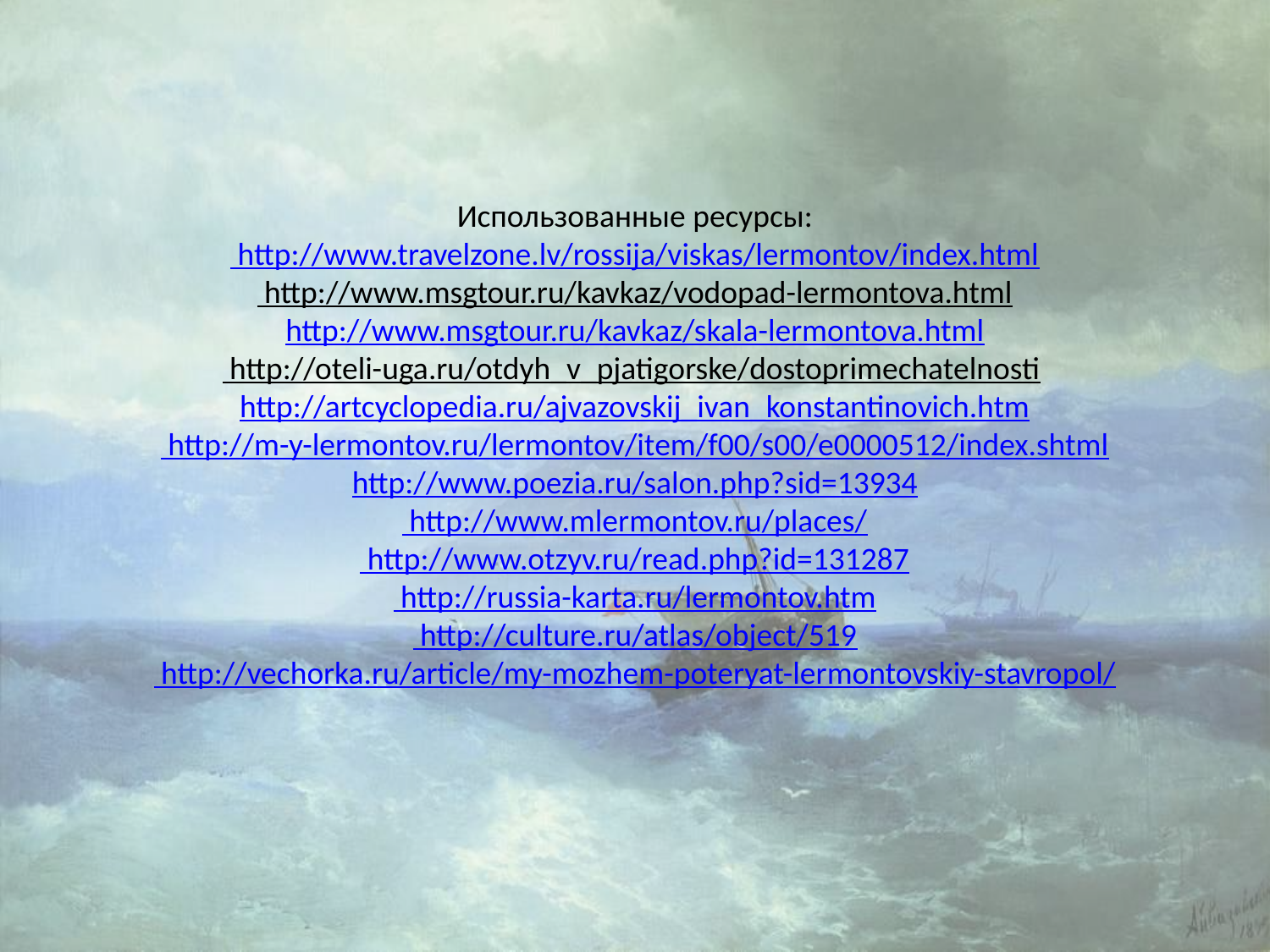

# Использованные ресурсы: http://www.travelzone.lv/rossija/viskas/lermontov/index.html http://www.msgtour.ru/kavkaz/vodopad-lermontova.html http://www.msgtour.ru/kavkaz/skala-lermontova.html http://oteli-uga.ru/otdyh_v_pjatigorske/dostoprimechatelnosti  http://artcyclopedia.ru/ajvazovskij_ivan_konstantinovich.htm http://m-y-lermontov.ru/lermontov/item/f00/s00/e0000512/index.shtml http://www.poezia.ru/salon.php?sid=13934 http://www.mlermontov.ru/places/ http://www.otzyv.ru/read.php?id=131287 http://russia-karta.ru/lermontov.htm http://culture.ru/atlas/object/519 http://vechorka.ru/article/my-mozhem-poteryat-lermontovskiy-stavropol/